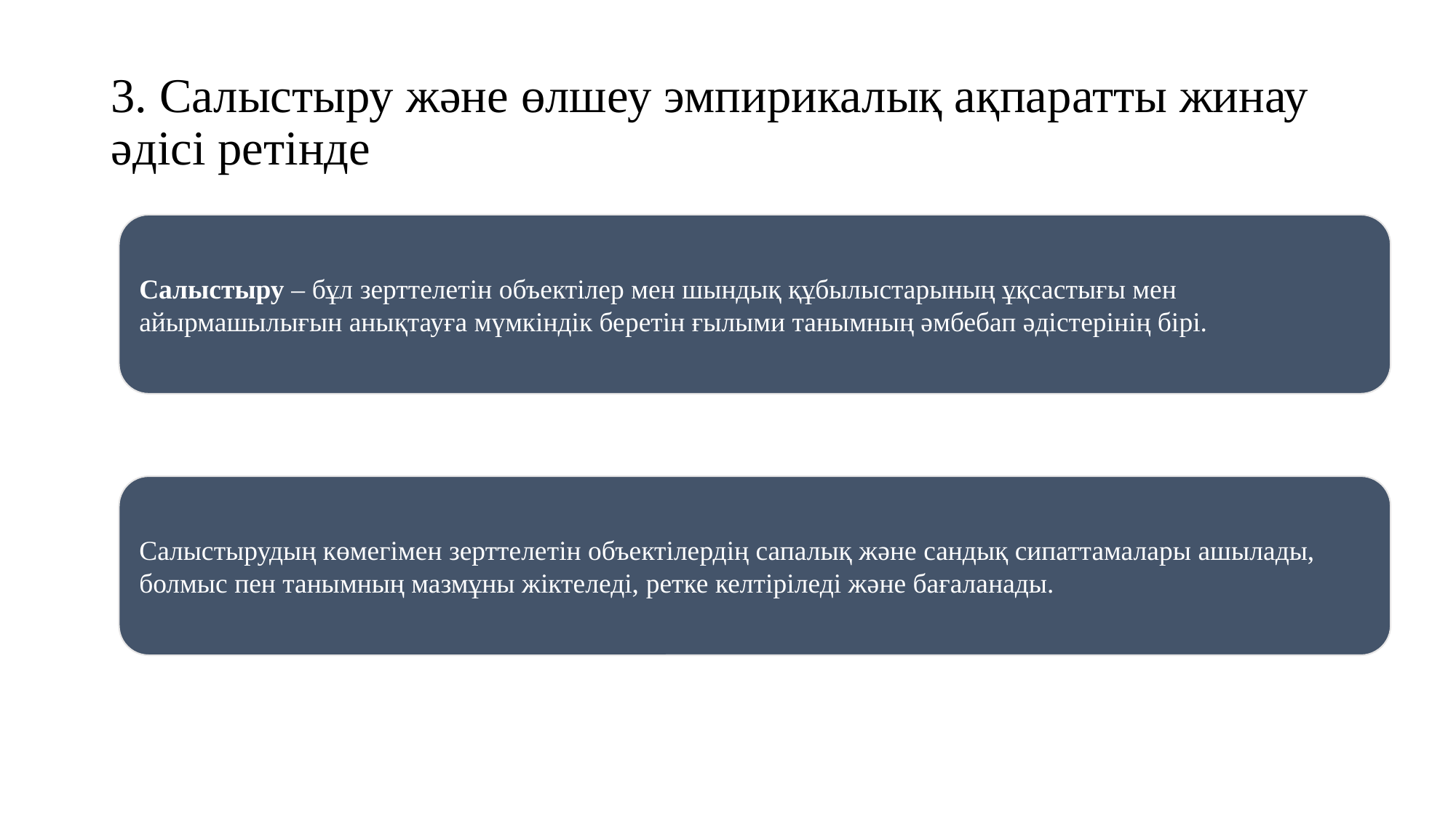

# 3. Салыстыру және өлшеу эмпирикалық ақпаратты жинау әдісі ретінде
Салыстыру – бұл зерттелетін объектілер мен шындық құбылыстарының ұқсастығы мен айырмашылығын анықтауға мүмкіндік беретін ғылыми танымның әмбебап әдістерінің бірі.
Салыстырудың көмегімен зерттелетін объектілердің сапалық және сандық сипаттамалары ашылады, болмыс пен танымның мазмұны жіктеледі, ретке келтіріледі және бағаланады.